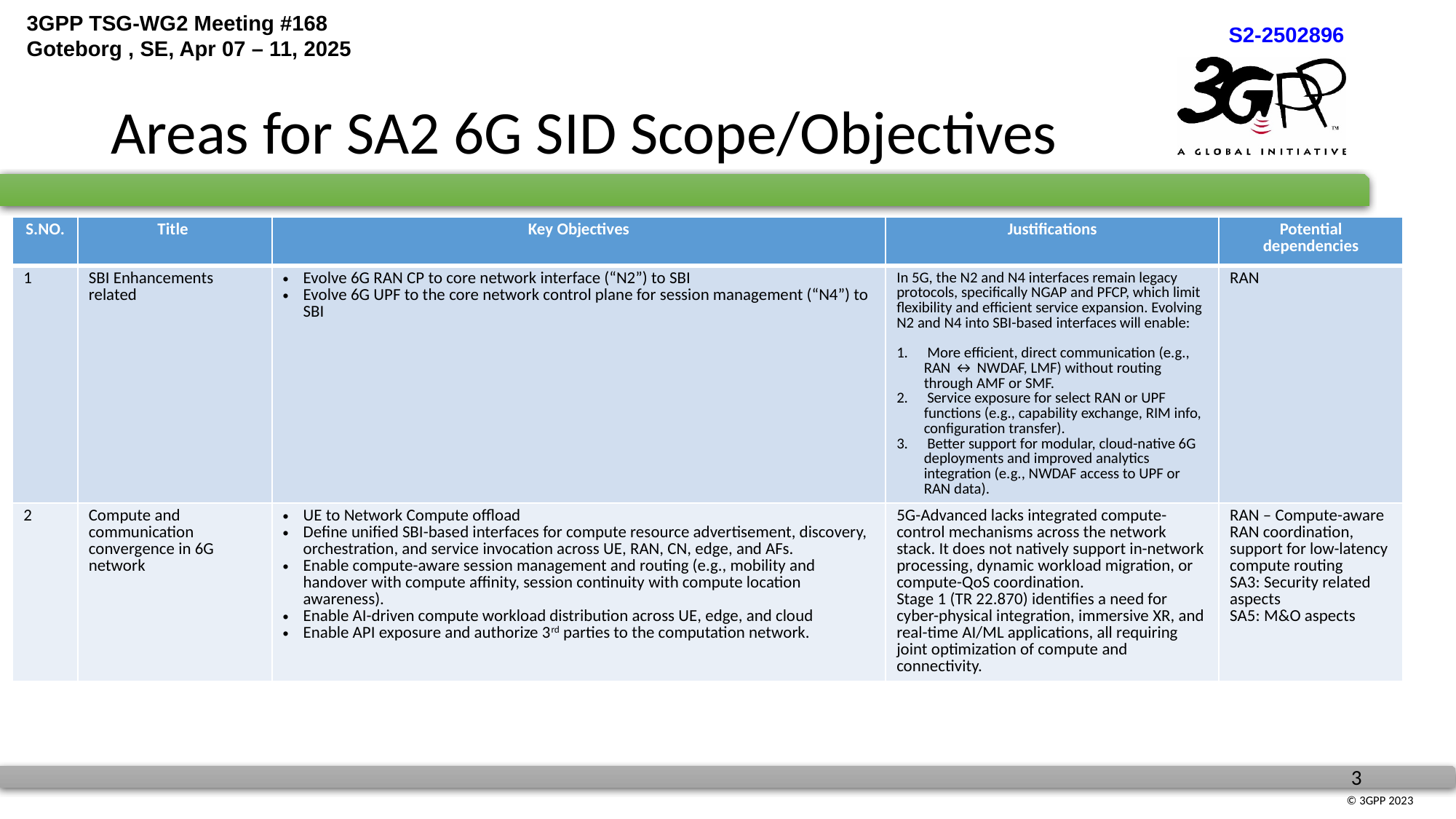

# Areas for SA2 6G SID Scope/Objectives
| S.NO. | Title | Key Objectives | Justifications | Potential dependencies |
| --- | --- | --- | --- | --- |
| 1 | SBI Enhancements related | Evolve 6G RAN CP to core network interface (“N2”) to SBI Evolve 6G UPF to the core network control plane for session management (“N4”) to SBI | In 5G, the N2 and N4 interfaces remain legacy protocols, specifically NGAP and PFCP, which limit flexibility and efficient service expansion. Evolving N2 and N4 into SBI-based interfaces will enable: More efficient, direct communication (e.g., RAN ↔ NWDAF, LMF) without routing through AMF or SMF. Service exposure for select RAN or UPF functions (e.g., capability exchange, RIM info, configuration transfer). Better support for modular, cloud-native 6G deployments and improved analytics integration (e.g., NWDAF access to UPF or RAN data). | RAN |
| 2 | Compute and communication convergence in 6G network | UE to Network Compute offload Define unified SBI-based interfaces for compute resource advertisement, discovery, orchestration, and service invocation across UE, RAN, CN, edge, and AFs. Enable compute-aware session management and routing (e.g., mobility and handover with compute affinity, session continuity with compute location awareness). Enable AI-driven compute workload distribution across UE, edge, and cloud Enable API exposure and authorize 3rd parties to the computation network. | 5G-Advanced lacks integrated compute-control mechanisms across the network stack. It does not natively support in-network processing, dynamic workload migration, or compute-QoS coordination. Stage 1 (TR 22.870) identifies a need for cyber-physical integration, immersive XR, and real-time AI/ML applications, all requiring joint optimization of compute and connectivity. | RAN – Compute-aware RAN coordination, support for low-latency compute routing SA3: Security related aspects SA5: M&O aspects |